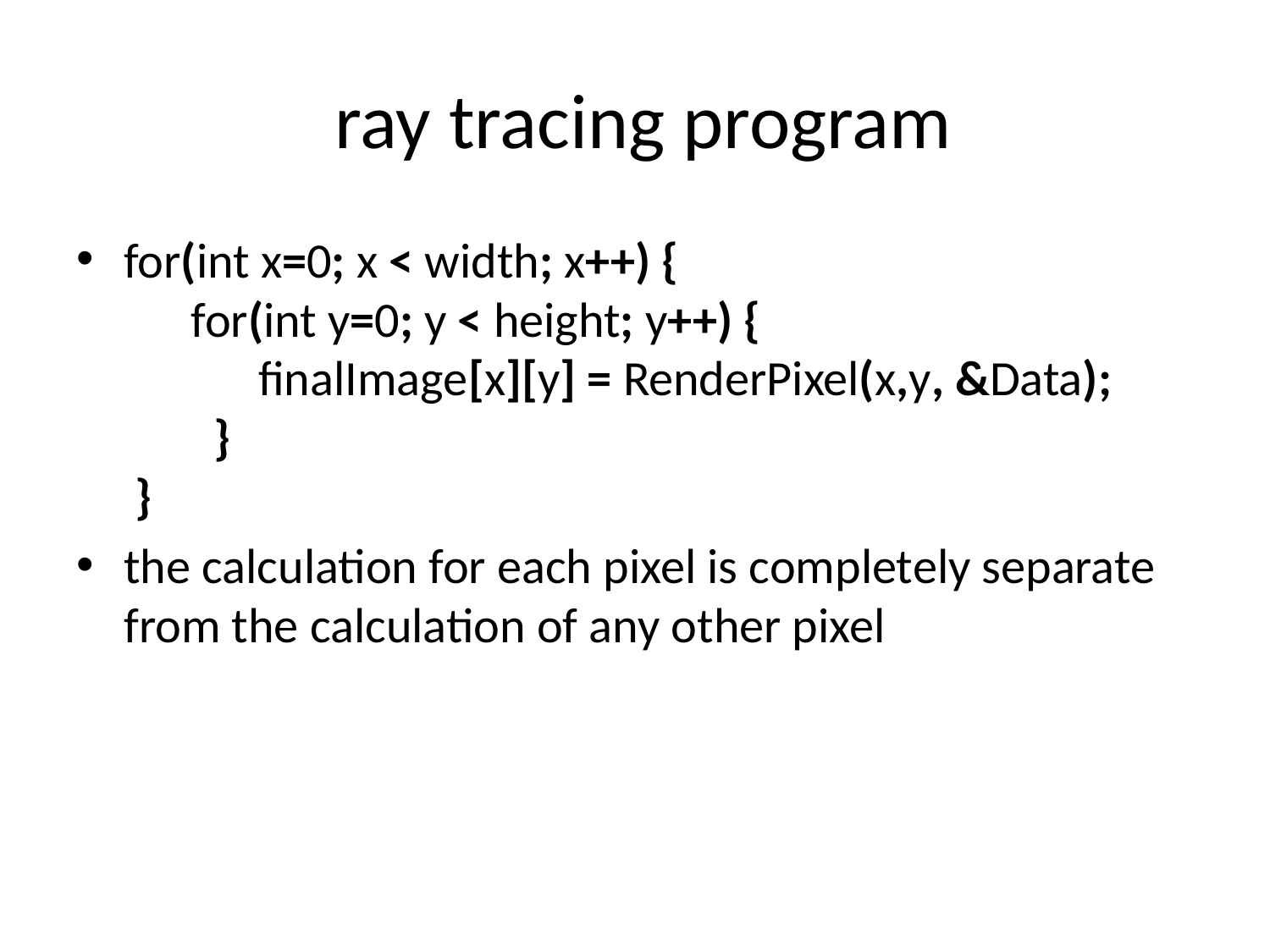

# ray tracing program
for(int x=0; x < width; x++) {
      for(int y=0; y < height; y++) {
            finalImage[x][y] = RenderPixel(x,y, &Data);
        }
 }
the calculation for each pixel is completely separate from the calculation of any other pixel